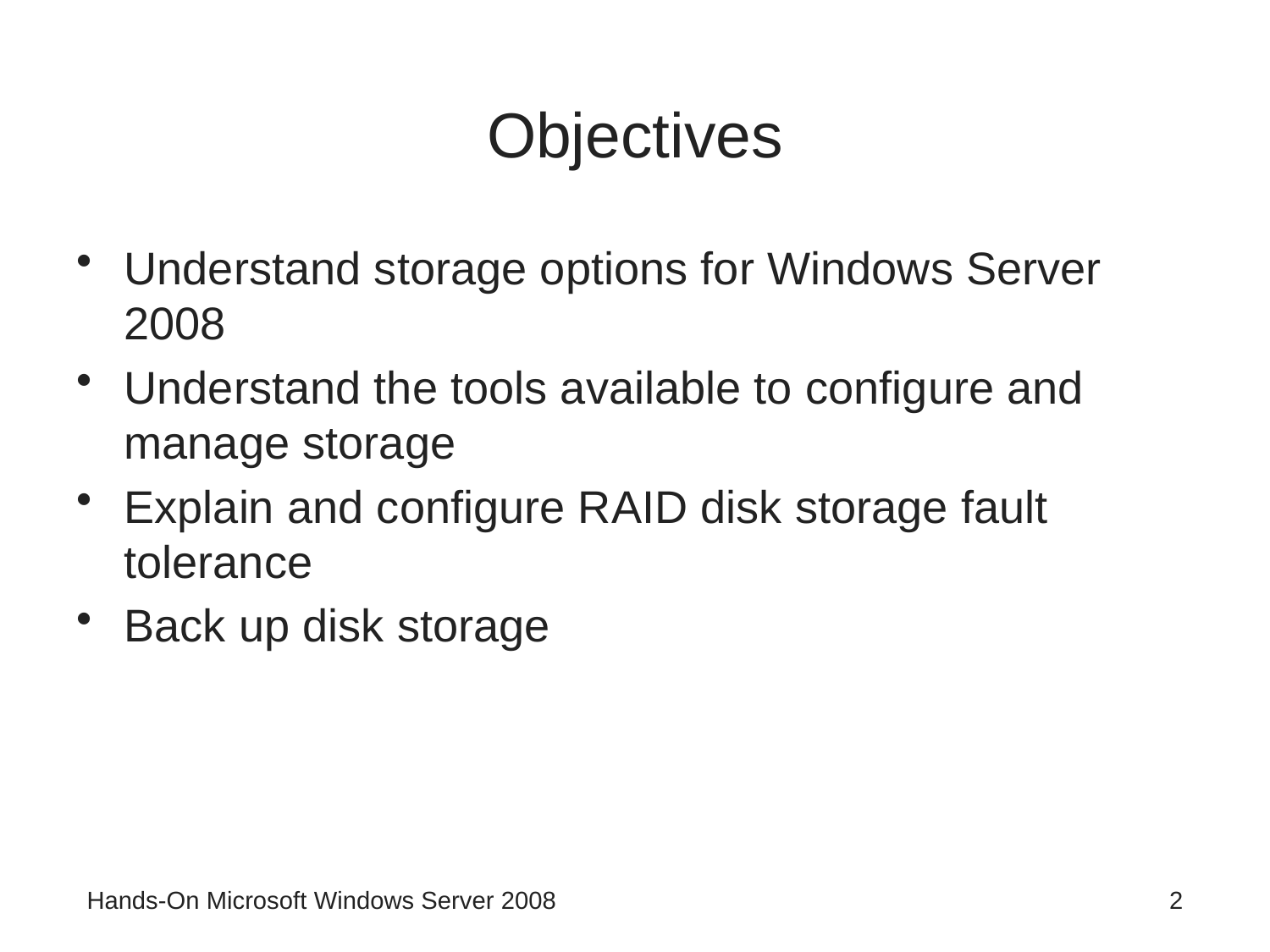

# Objectives
Understand storage options for Windows Server 2008
Understand the tools available to configure and manage storage
Explain and configure RAID disk storage fault tolerance
Back up disk storage
Hands-On Microsoft Windows Server 2008
2